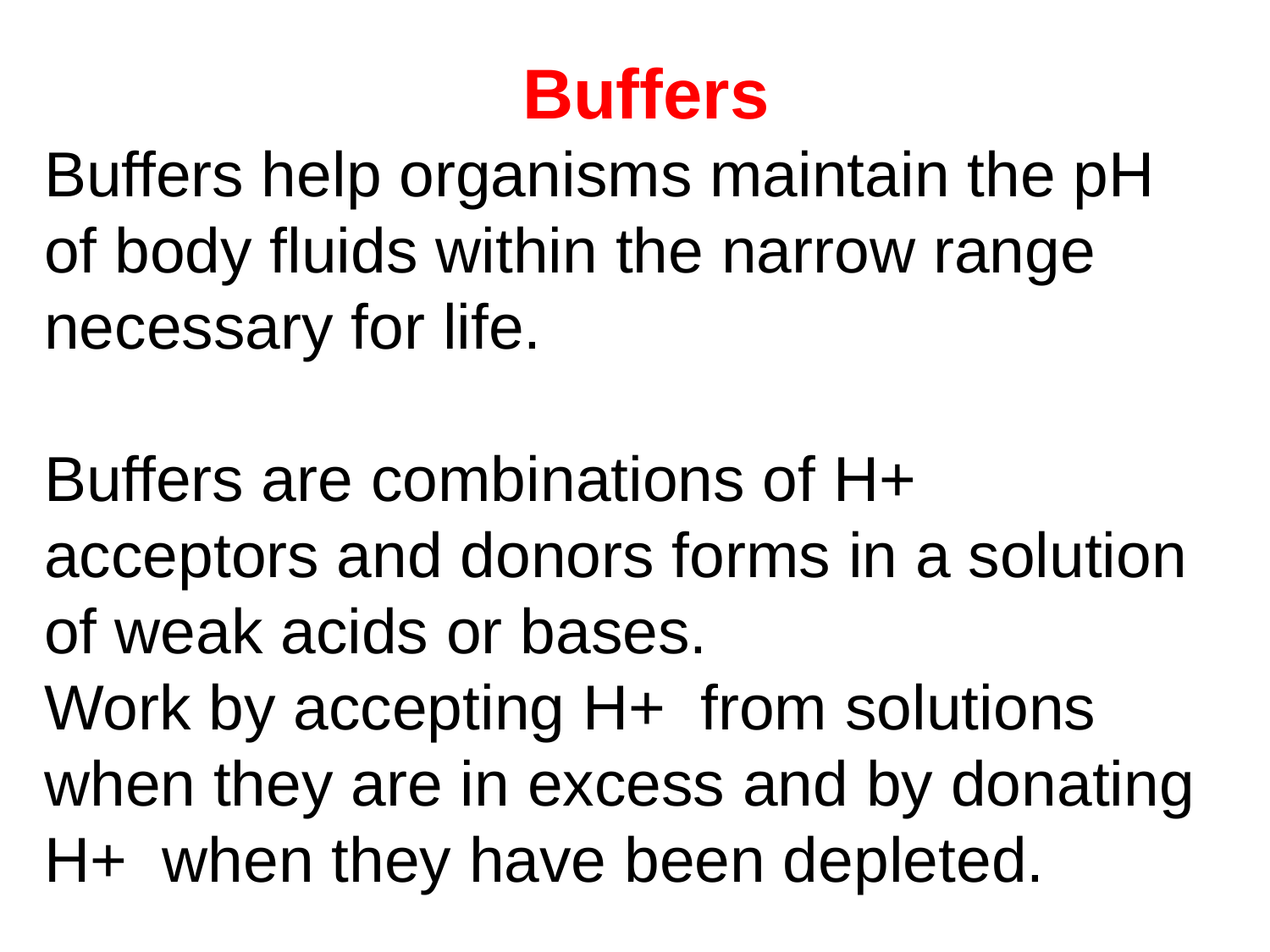

Buffers
Buffers help organisms maintain the pH of body fluids within the narrow range necessary for life.

Buffers are combinations of H+ acceptors and donors forms in a solution of weak acids or bases.
Work by accepting H+  from solutions when they are in excess and by donating H+  when they have been depleted.